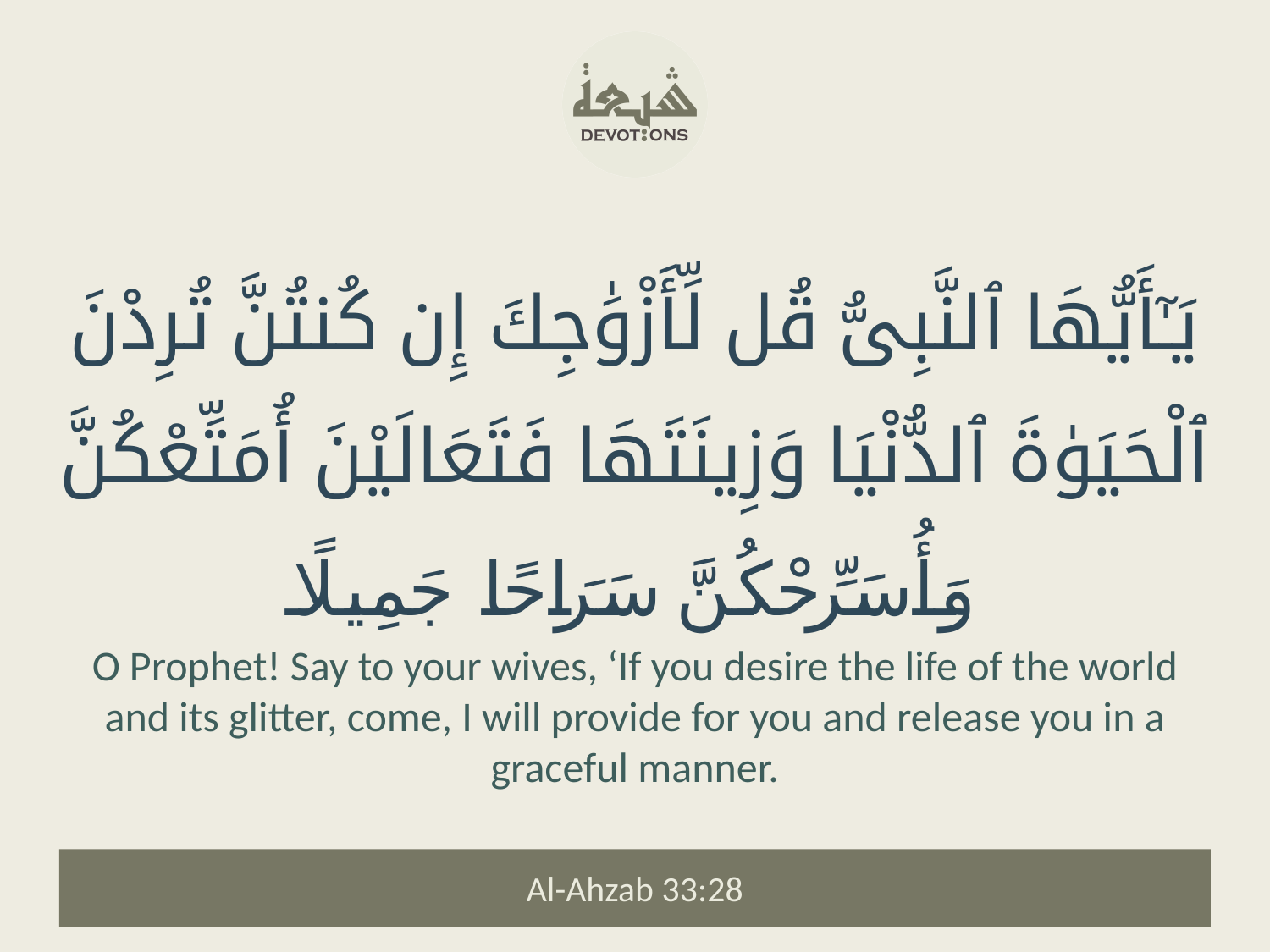

يَـٰٓأَيُّهَا ٱلنَّبِىُّ قُل لِّأَزْوَٰجِكَ إِن كُنتُنَّ تُرِدْنَ ٱلْحَيَوٰةَ ٱلدُّنْيَا وَزِينَتَهَا فَتَعَالَيْنَ أُمَتِّعْكُنَّ وَأُسَرِّحْكُنَّ سَرَاحًا جَمِيلًا
O Prophet! Say to your wives, ‘If you desire the life of the world and its glitter, come, I will provide for you and release you in a graceful manner.
Al-Ahzab 33:28